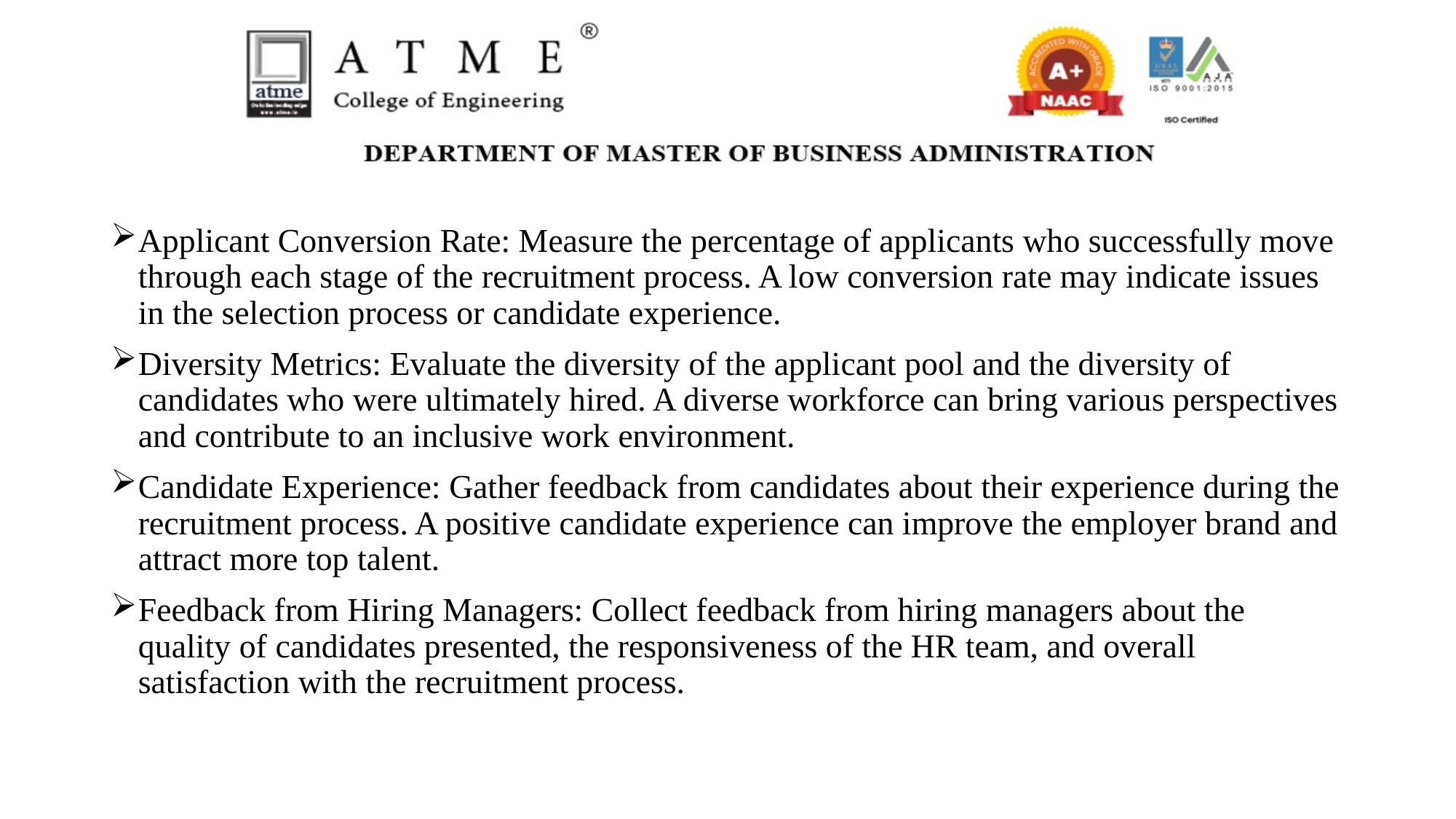

Applicant Conversion Rate: Measure the percentage of applicants who successfully move through each stage of the recruitment process. A low conversion rate may indicate issues in the selection process or candidate experience.
Diversity Metrics: Evaluate the diversity of the applicant pool and the diversity of candidates who were ultimately hired. A diverse workforce can bring various perspectives and contribute to an inclusive work environment.
Candidate Experience: Gather feedback from candidates about their experience during the recruitment process. A positive candidate experience can improve the employer brand and attract more top talent.
Feedback from Hiring Managers: Collect feedback from hiring managers about the quality of candidates presented, the responsiveness of the HR team, and overall satisfaction with the recruitment process.